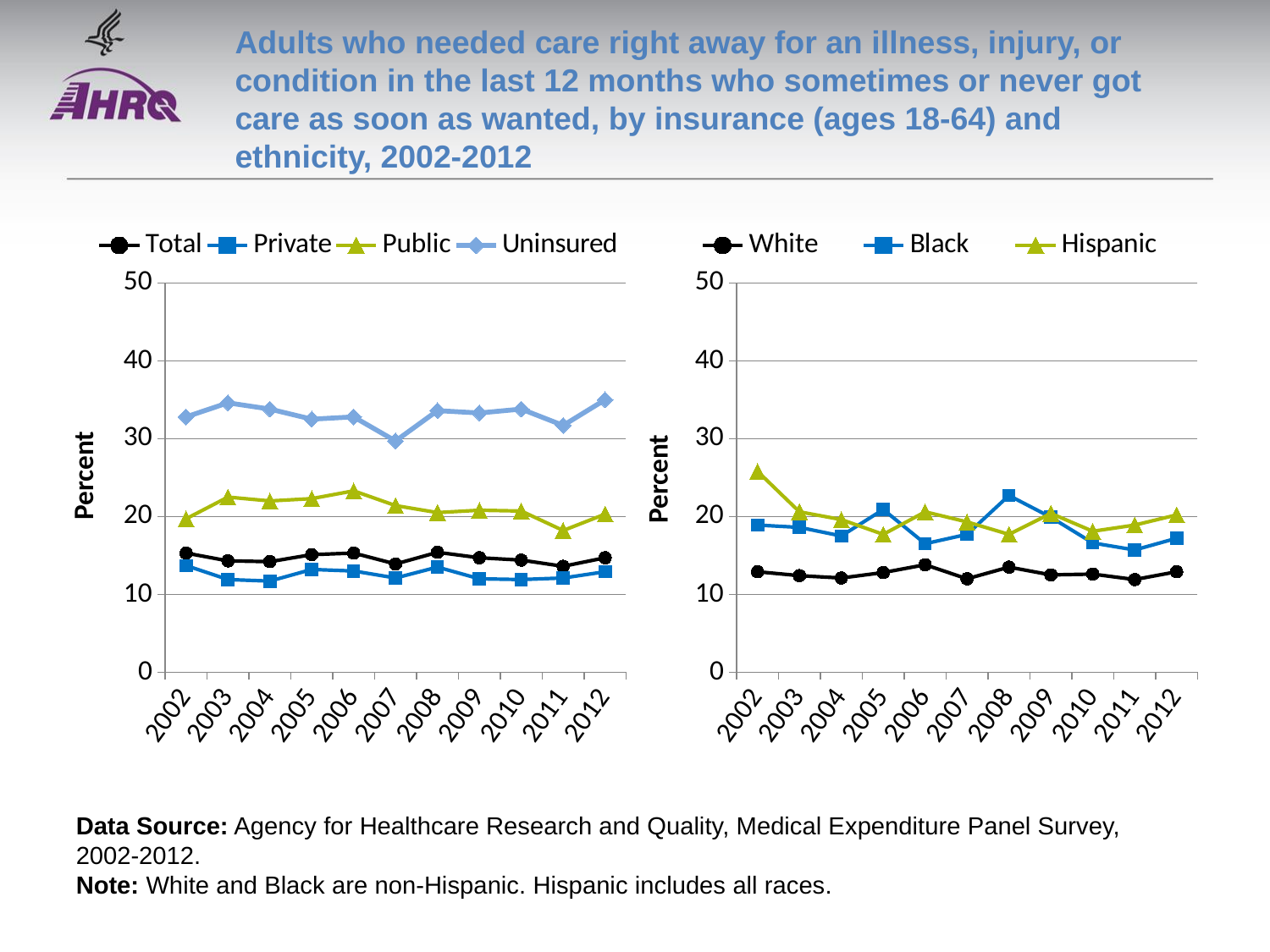

# Adults who needed care right away for an illness, injury, or condition in the last 12 months who sometimes or never got care as soon as wanted, by insurance (ages 18-64) and  ethnicity, 2002-2012

### Chart

| Category | Total | Private | Public | Uninsured |
|---|---|---|---|---|
| 2002 | 15.3 | 13.7 | 19.7 | 32.8 |
| 2003 | 14.3 | 11.9 | 22.5 | 34.6 |
| 2004 | 14.2 | 11.7 | 22.0 | 33.8 |
| 2005 | 15.1 | 13.2 | 22.3 | 32.5 |
| 2006 | 15.3 | 13.0 | 23.3 | 32.8 |
| 2007 | 13.9 | 12.1 | 21.4 | 29.7 |
| 2008 | 15.4 | 13.5 | 20.5 | 33.6 |
| 2009 | 14.7 | 12.0 | 20.8 | 33.3 |
| 2010 | 14.4 | 11.9 | 20.7 | 33.8 |
| 2011 | 13.6 | 12.1 | 18.2 | 31.7 |
| 2012 | 14.7 | 12.9 | 20.3 | 35.0 |

[unsupported chart]

Data Source: Agency for Healthcare Research and Quality, Medical Expenditure Panel Survey, 2002-2012.
Note: White and Black are non-Hispanic. Hispanic includes all races.